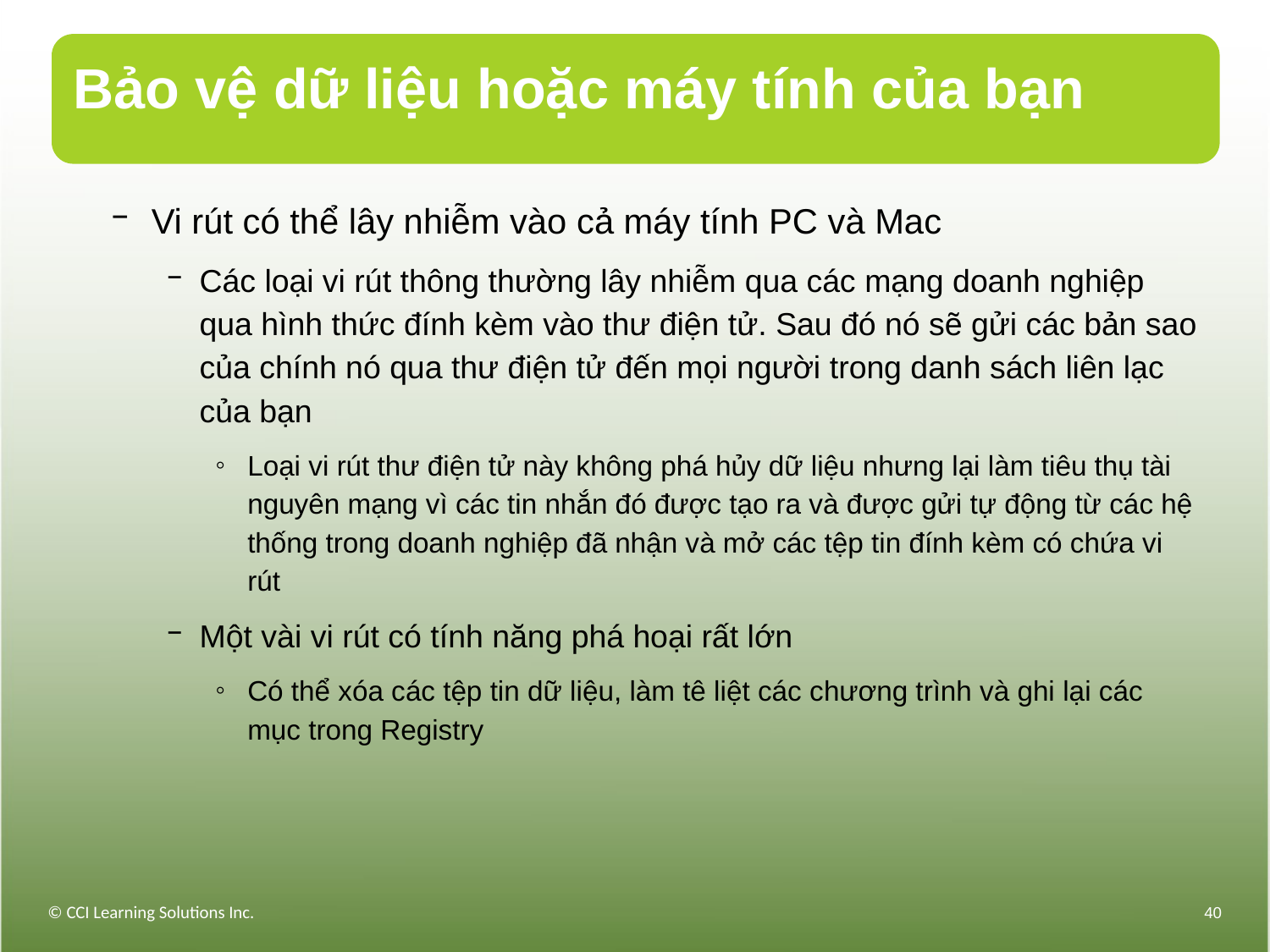

# Bảo vệ dữ liệu hoặc máy tính của bạn
Vi rút có thể lây nhiễm vào cả máy tính PC và Mac
Các loại vi rút thông thường lây nhiễm qua các mạng doanh nghiệp qua hình thức đính kèm vào thư điện tử. Sau đó nó sẽ gửi các bản sao của chính nó qua thư điện tử đến mọi người trong danh sách liên lạc của bạn
Loại vi rút thư điện tử này không phá hủy dữ liệu nhưng lại làm tiêu thụ tài nguyên mạng vì các tin nhắn đó được tạo ra và được gửi tự động từ các hệ thống trong doanh nghiệp đã nhận và mở các tệp tin đính kèm có chứa vi rút
Một vài vi rút có tính năng phá hoại rất lớn
Có thể xóa các tệp tin dữ liệu, làm tê liệt các chương trình và ghi lại các mục trong Registry

© CCI Learning Solutions Inc.
40